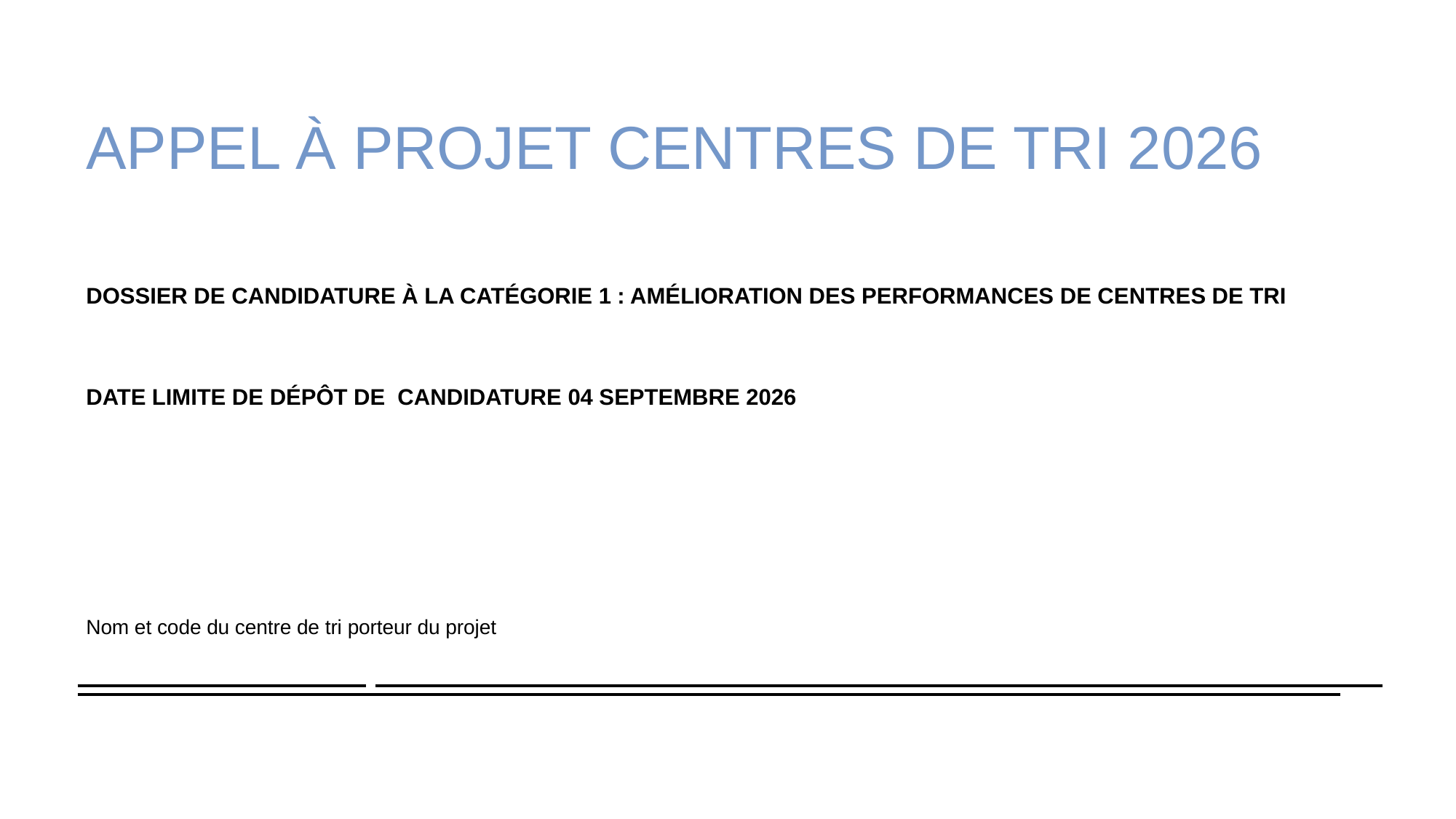

# Appel à projet Centres de Tri 2026
Dossier de candidature à la catégorie 1 : amélioration des performances de centres de tri

Date limite de dépôt de  candidature 04 SEPTEMBRE 2026
Nom et code du centre de tri porteur du projet